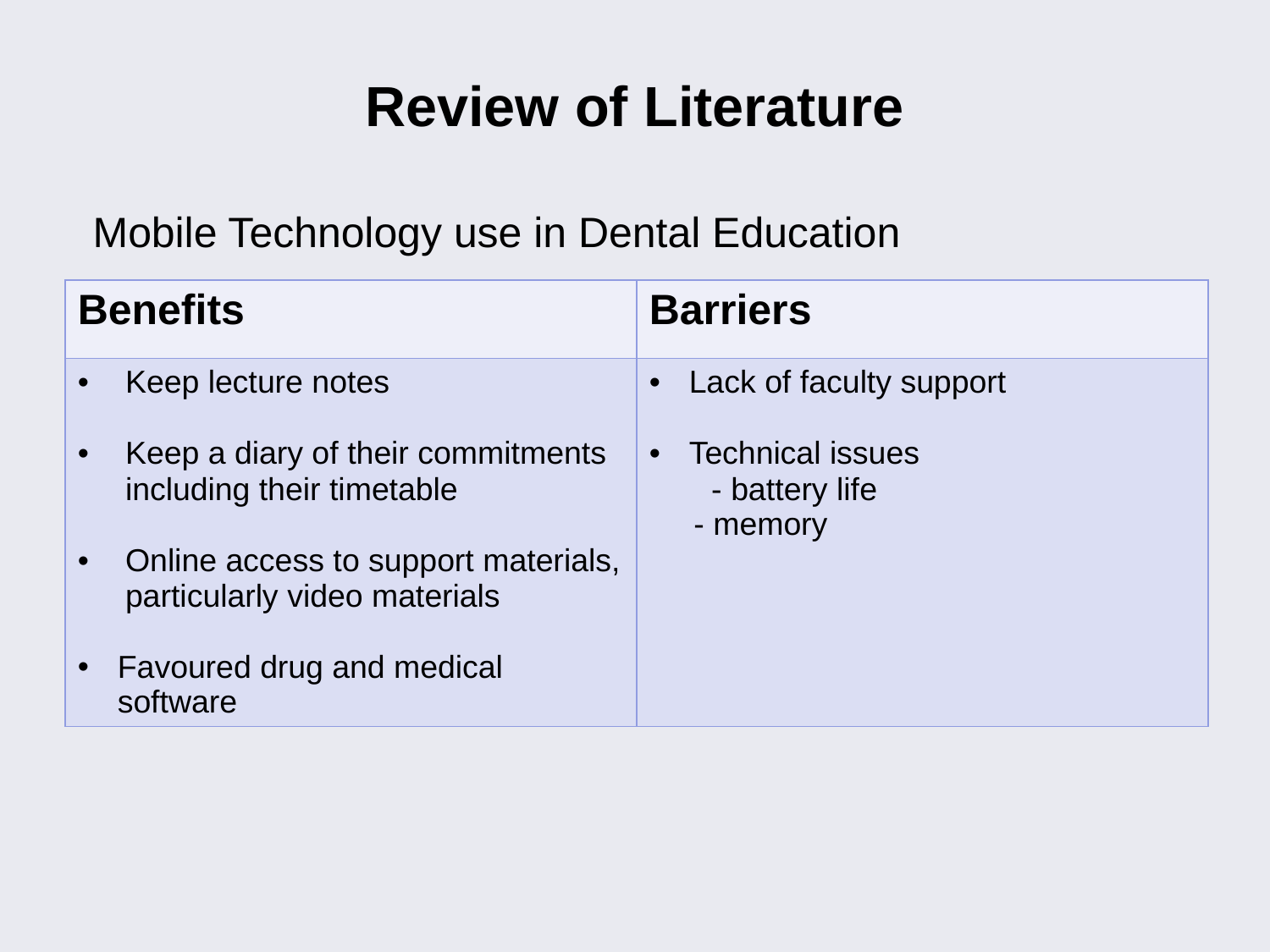

# Review of Literature
Mobile Technology use in Dental Education
| Benefits | Barriers |
| --- | --- |
| Keep lecture notes Keep a diary of their commitments including their timetable Online access to support materials, particularly video materials Favoured drug and medical software | Lack of faculty support Technical issues - battery life - memory |